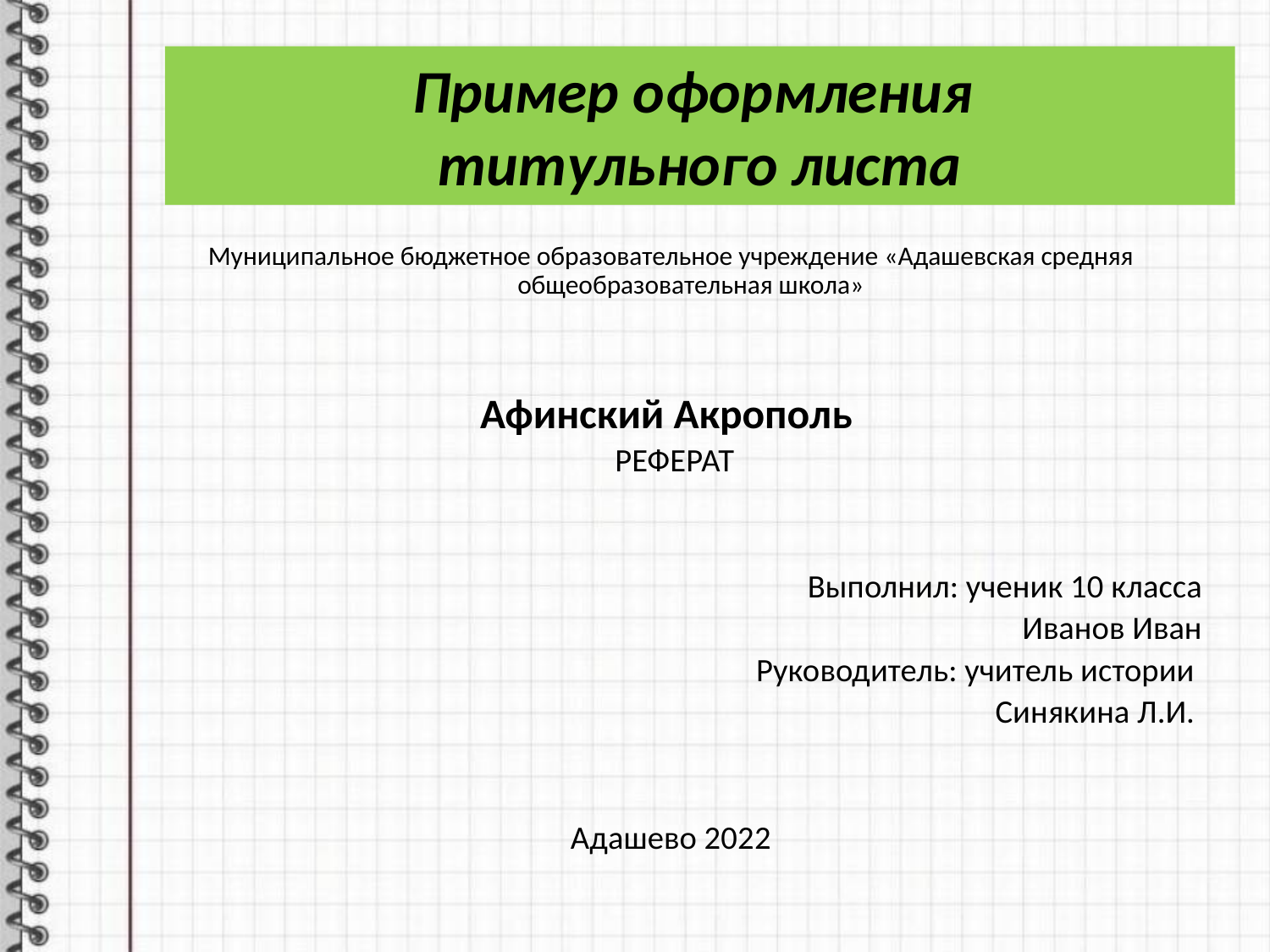

# Пример оформления титульного листа
Муниципальное бюджетное образовательное учреждение «Адашевская средняя общеобразовательная школа»

Афинский Акрополь
 РЕФЕРАТ

Выполнил: ученик 10 класса
Иванов Иван
Руководитель: учитель истории
Синякина Л.И.

Адашево 2022